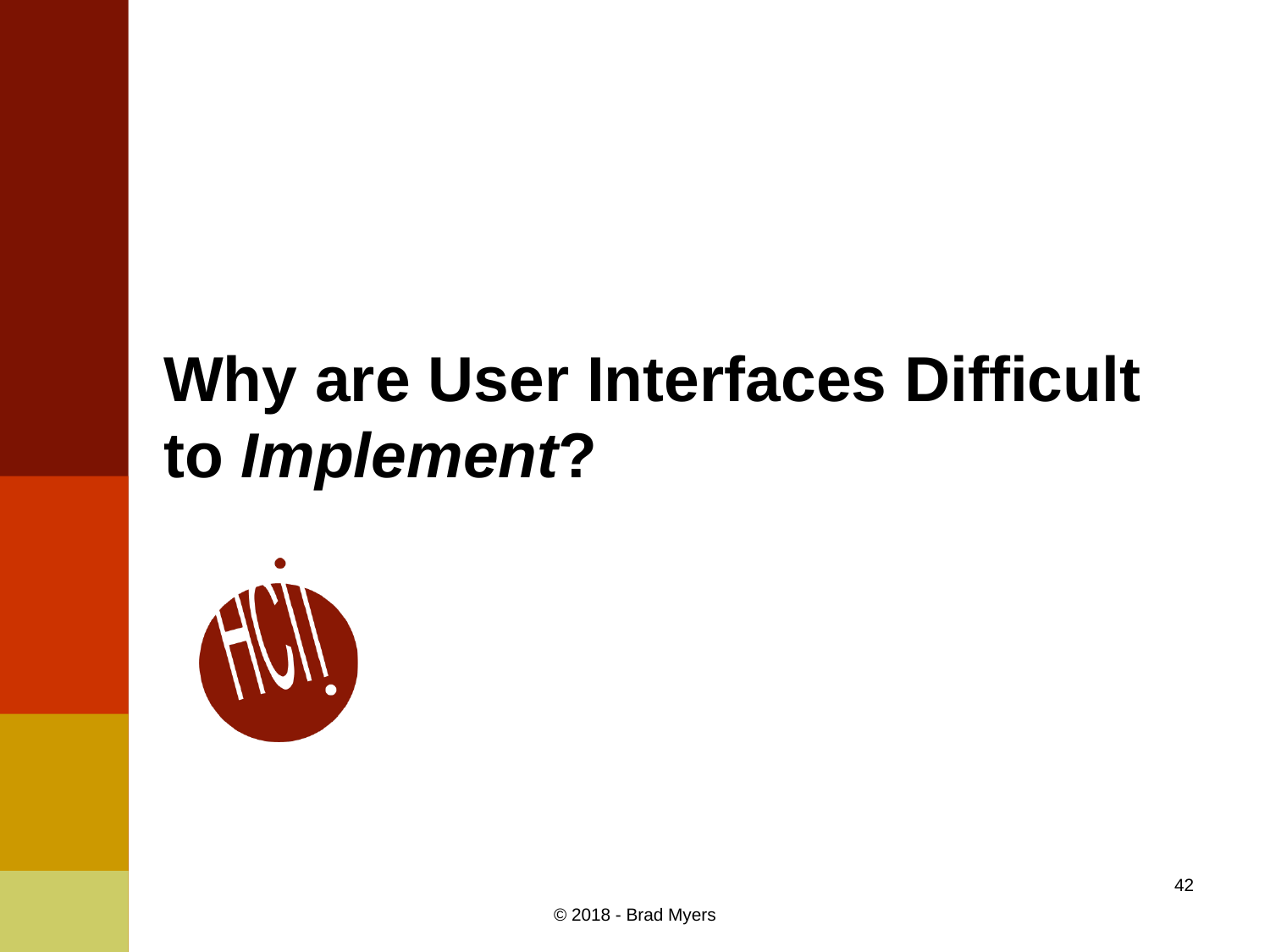

# Why are User Interfaces Difficult to Implement?
42
© 2018 - Brad Myers